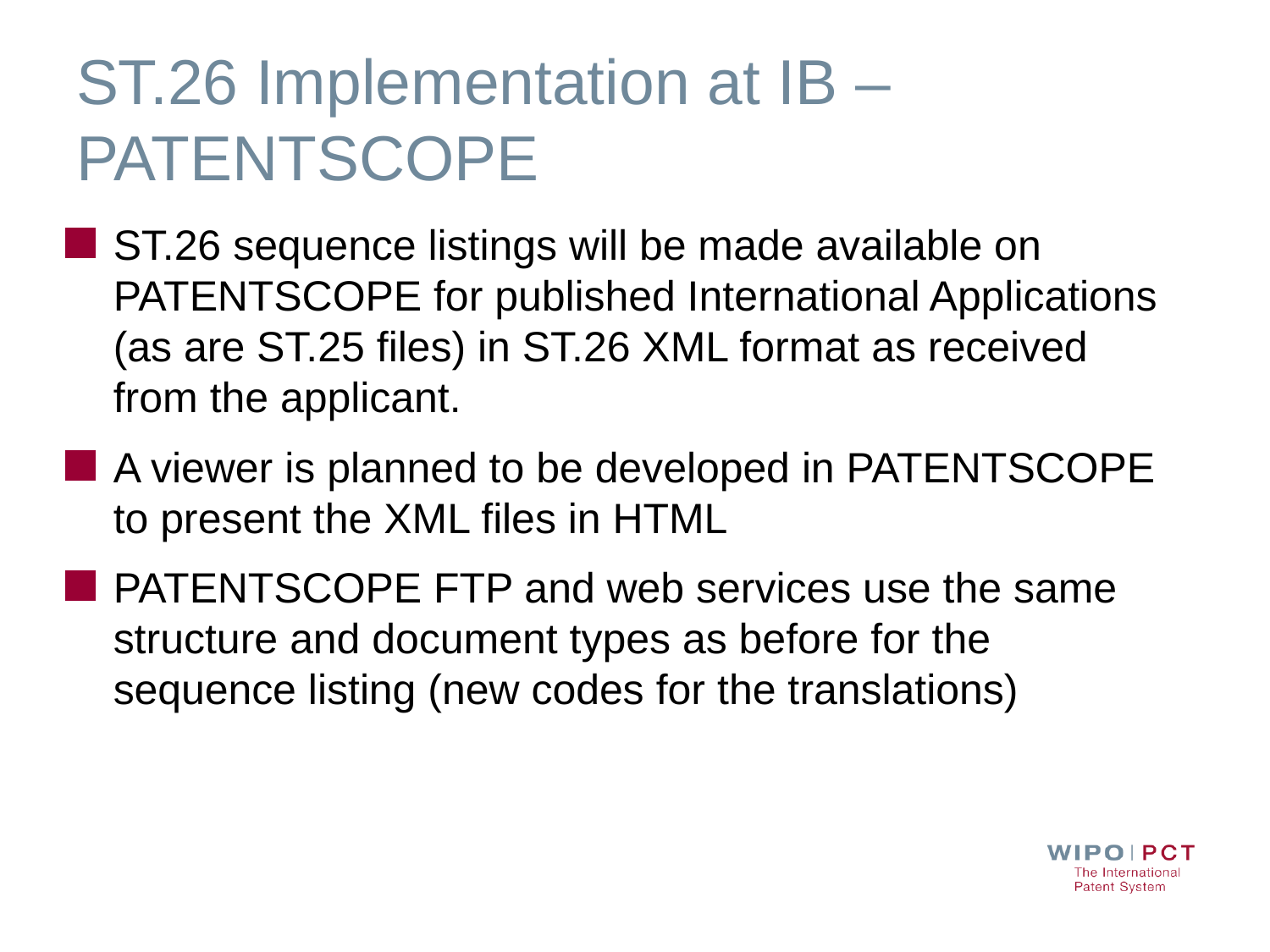

# ST.26 Implementation at IB – PATENTSCOPE

ST.26 sequence listings will be made available on PATENTSCOPE for published International Applications (as are ST.25 files) in ST.26 XML format as received from the applicant.
A viewer is planned to be developed in PATENTSCOPE to present the XML files in HTML
PATENTSCOPE FTP and web services use the same structure and document types as before for the sequence listing (new codes for the translations)